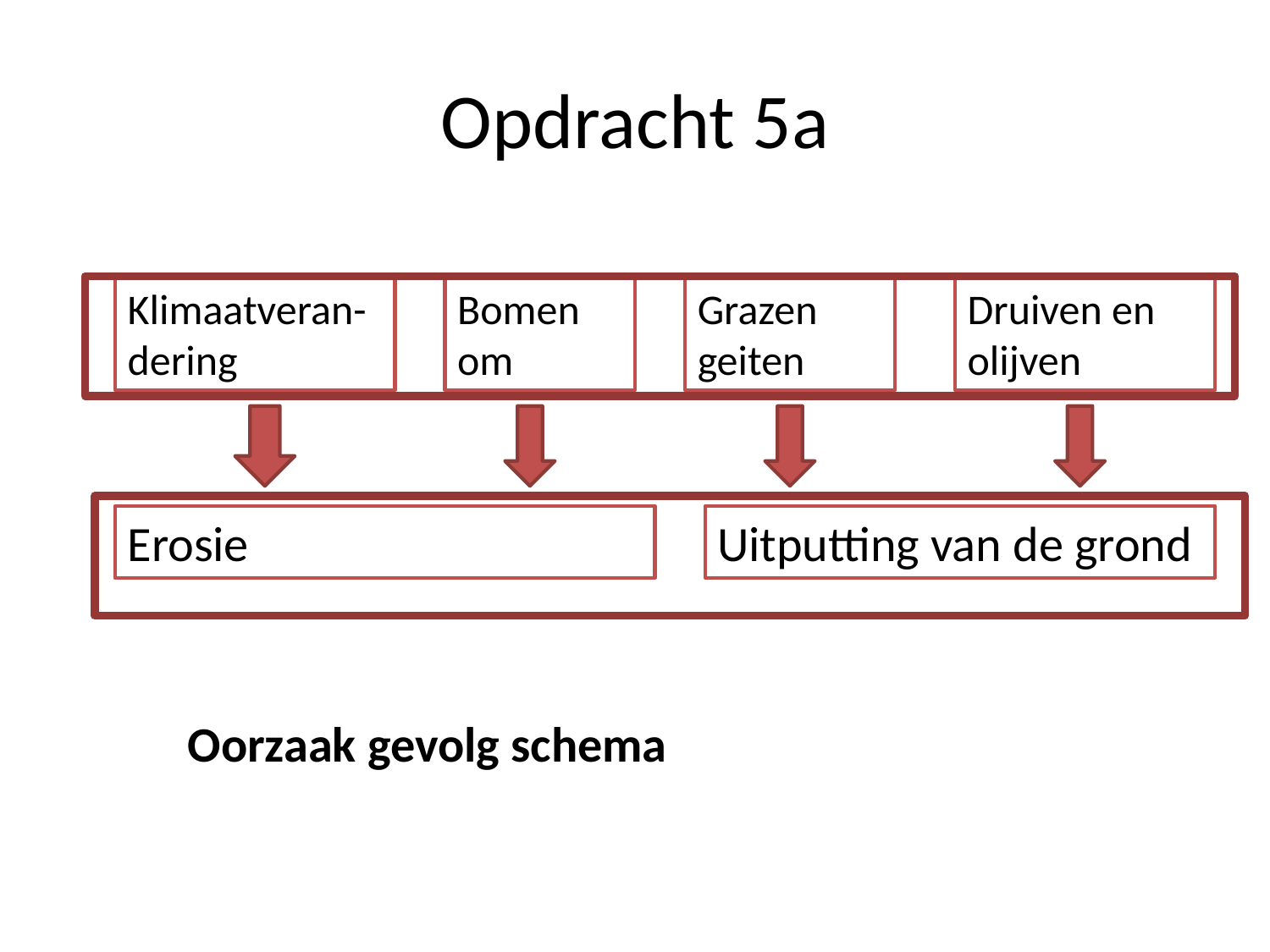

# Opdracht 5a

Klimaatveran-
dering
Bomen om
Grazen geiten
Druiven en olijven

Erosie
Uitputting van de grond
Oorzaak gevolg schema